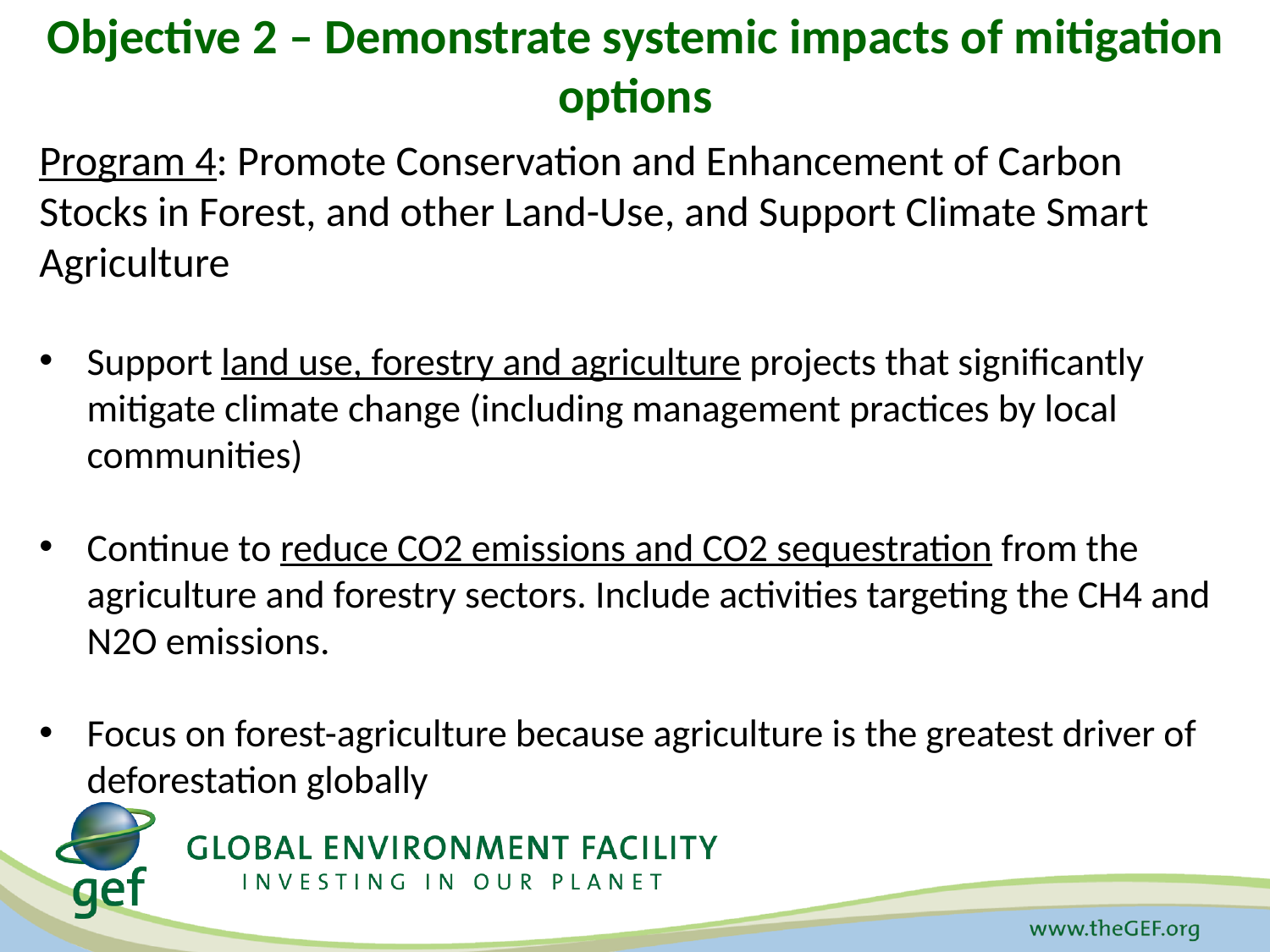

# Objective 2 – Demonstrate systemic impacts of mitigation options
Program 4: Promote Conservation and Enhancement of Carbon Stocks in Forest, and other Land-Use, and Support Climate Smart Agriculture

Support land use, forestry and agriculture projects that significantly mitigate climate change (including management practices by local communities)

Continue to reduce CO2 emissions and CO2 sequestration from the agriculture and forestry sectors. Include activities targeting the CH4 and N2O emissions.

Focus on forest-agriculture because agriculture is the greatest driver of deforestation globally